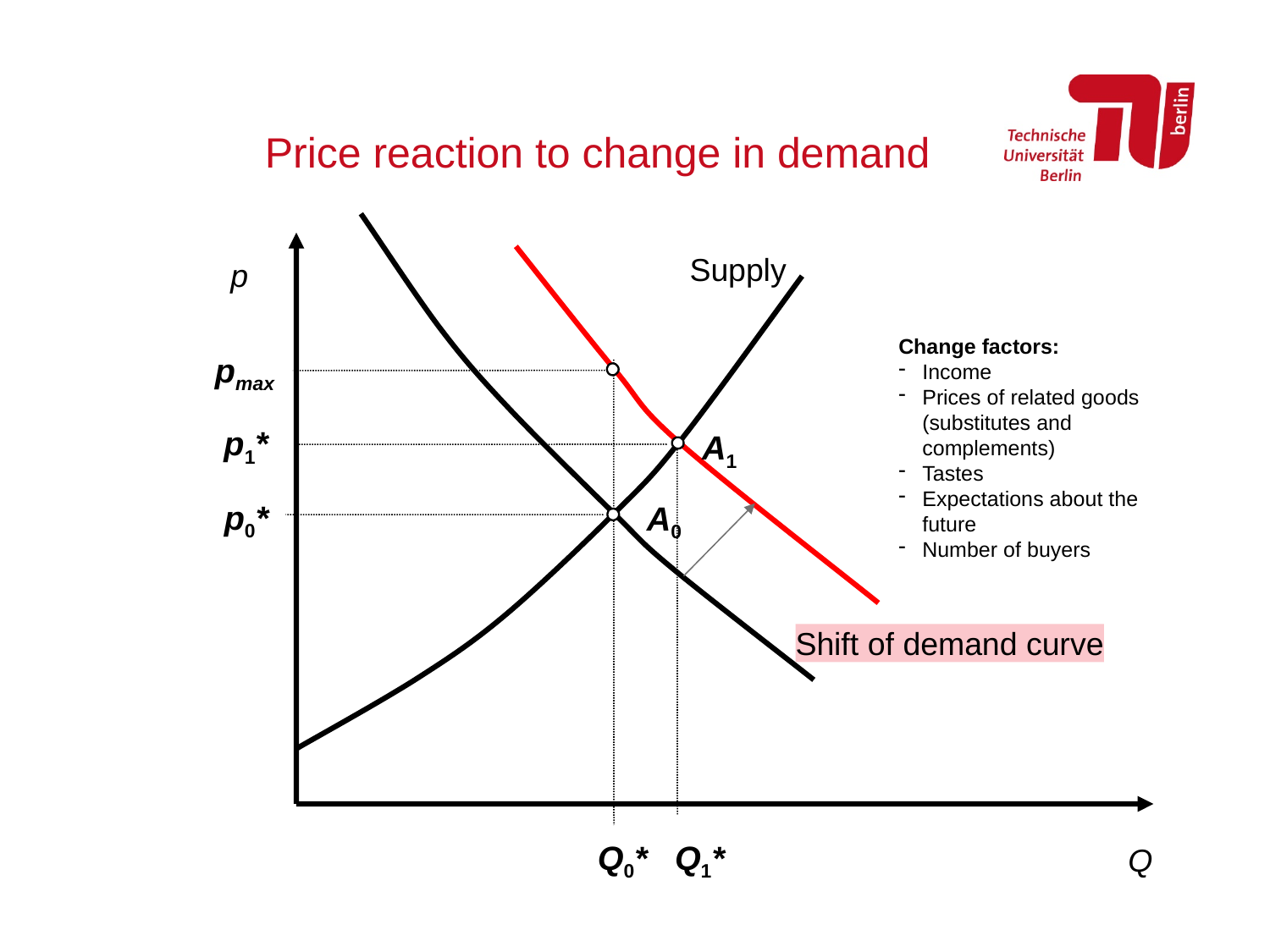

# Price reaction to change in demand

p1*
A1

Q1*
Supply
p

Change factors:
Income
Prices of related goods (substitutes and complements)
Tastes
Expectations about the future
Number of buyers
pmax

p0*
A0

Shift of demand curve

Q0*
Q